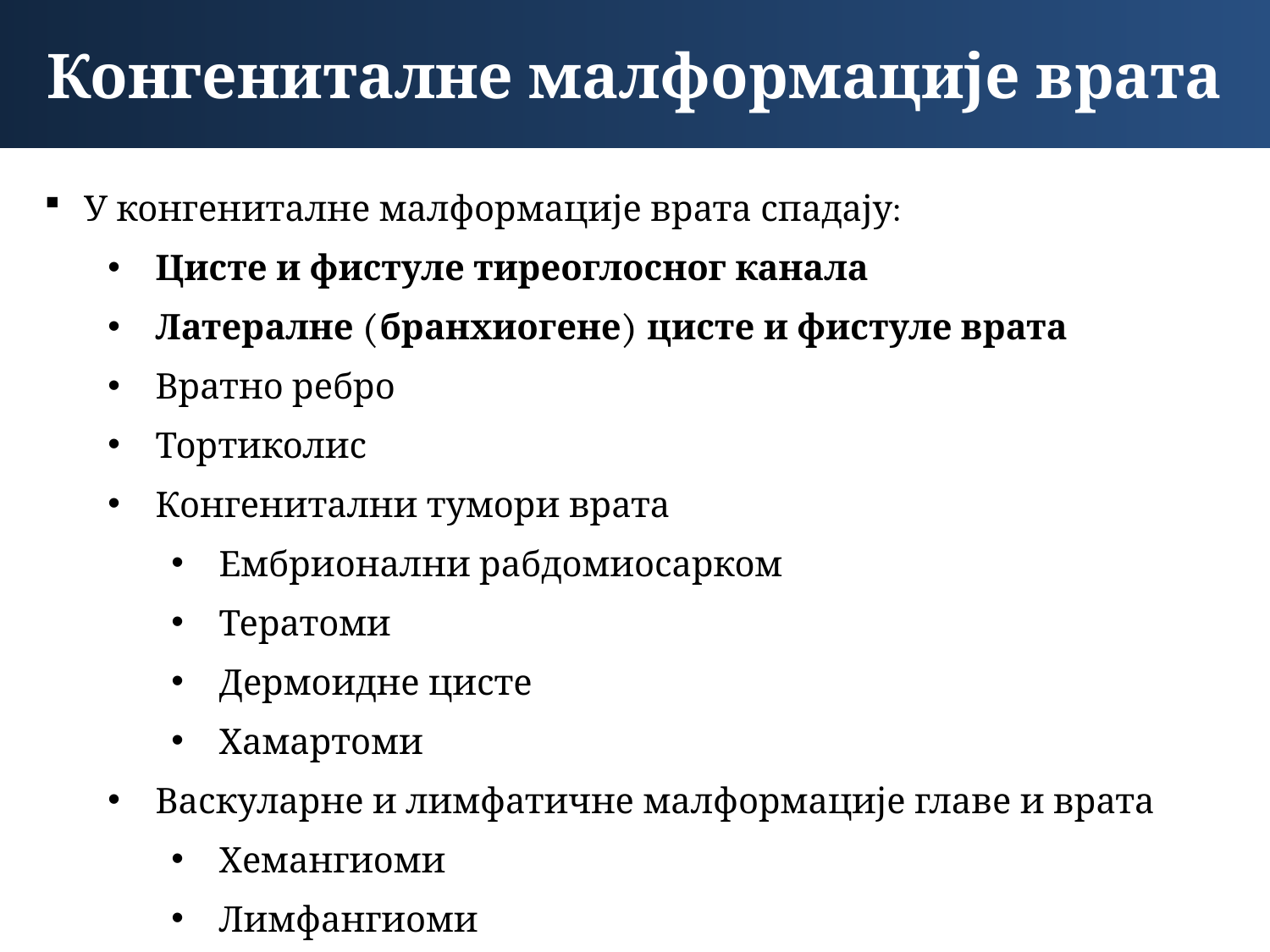

Конгениталне малформације врата
У конгениталне малформације врата спадају:

Цисте и фистуле тиреоглосног канала

Латералне (бранхиогене) цисте и фистуле врата

Вратно ребро

Тортиколис

Конгенитални тумори врата

Ембрионални рабдомиосарком

Тератоми

Дермоидне цисте

Хамартоми

Васкуларне и лимфатичне малформације главе и врата

Хемангиоми

Лимфангиоми